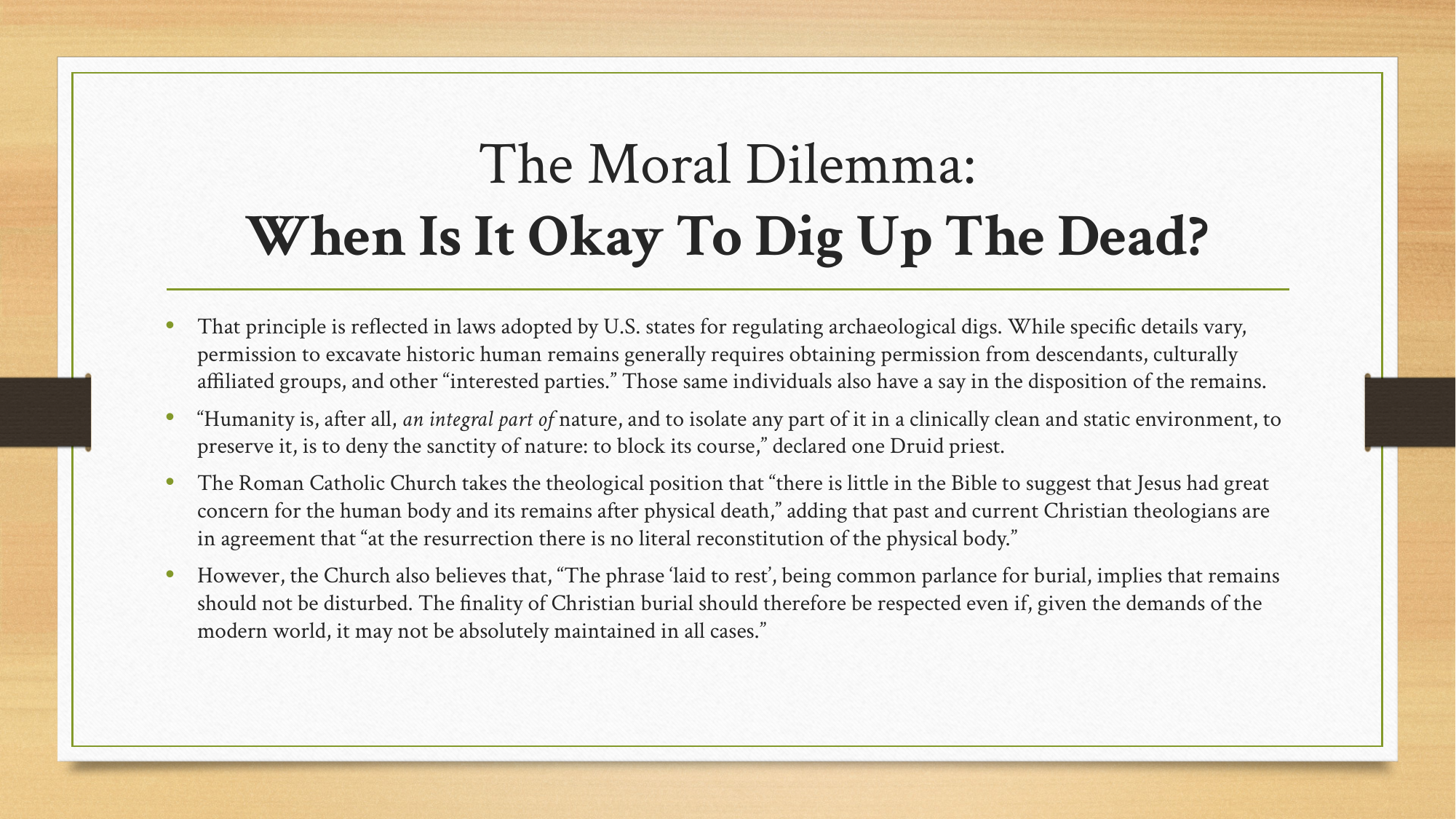

# The Moral Dilemma: When Is It Okay To Dig Up The Dead?
That principle is reflected in laws adopted by U.S. states for regulating archaeological digs. While specific details vary, permission to excavate historic human remains generally requires obtaining permission from descendants, culturally affiliated groups, and other “interested parties.” Those same individuals also have a say in the disposition of the remains.
“Humanity is, after all, an integral part of nature, and to isolate any part of it in a clinically clean and static environment, to preserve it, is to deny the sanctity of nature: to block its course,” declared one Druid priest.
The Roman Catholic Church takes the theological position that “there is little in the Bible to suggest that Jesus had great concern for the human body and its remains after physical death,” adding that past and current Christian theologians are in agreement that “at the resurrection there is no literal reconstitution of the physical body.”
However, the Church also believes that, “The phrase ‘laid to rest’, being common parlance for burial, implies that remains should not be disturbed. The finality of Christian burial should therefore be respected even if, given the demands of the modern world, it may not be absolutely maintained in all cases.”